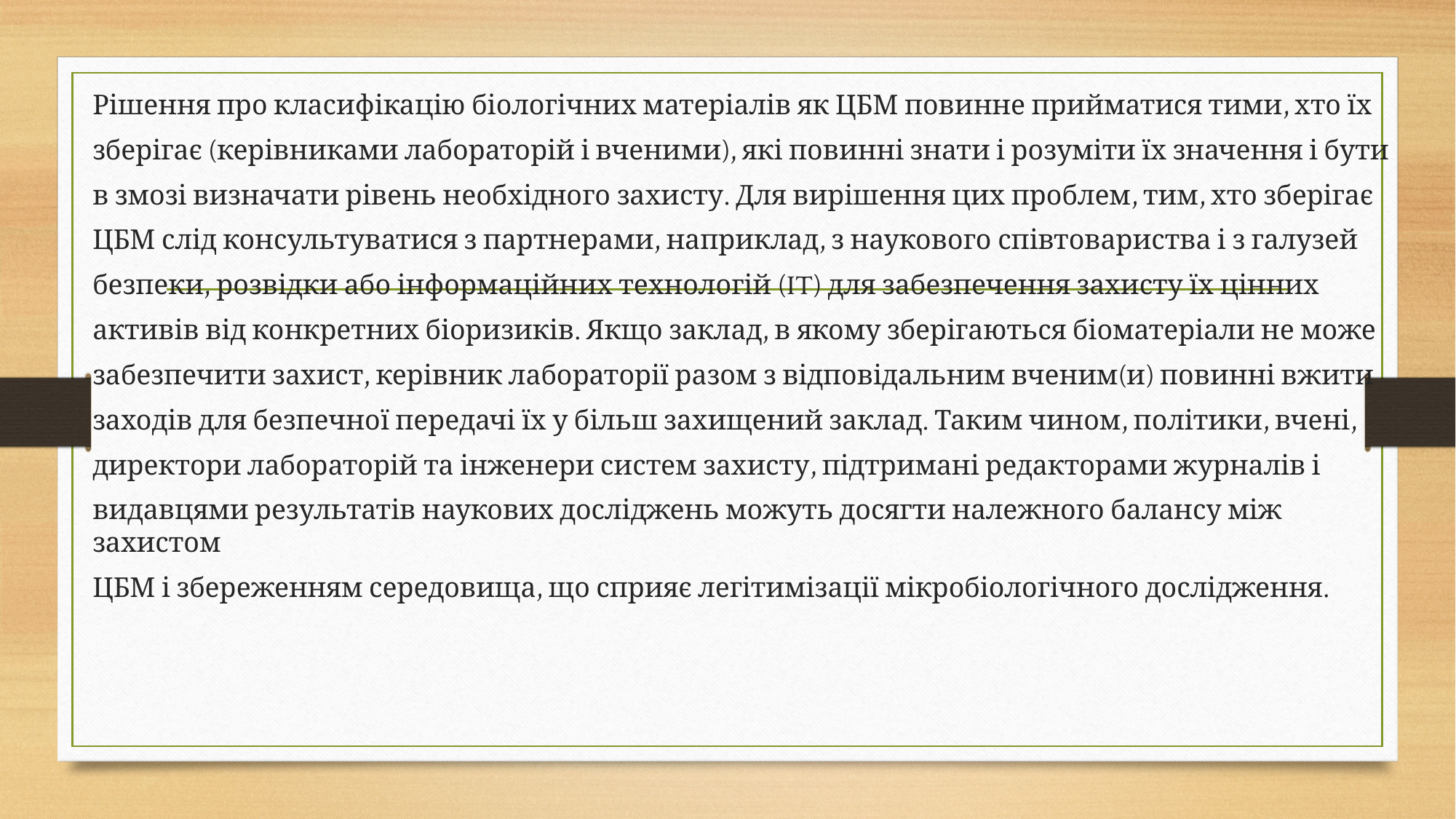

Рішення про класифікацію біологічних матеріалів як ЦБМ повинне прийматися тими, хто їх
зберігає (керівниками лабораторій і вченими), які повинні знати і розуміти їх значення і бути
в змозі визначати рівень необхідного захисту. Для вирішення цих проблем, тим, хто зберігає
ЦБМ слід консультуватися з партнерами, наприклад, з наукового співтовариства і з галузей
безпеки, розвідки або інформаційних технологій (IT) для забезпечення захисту їх цінних
активів від конкретних біоризиків. Якщо заклад, в якому зберігаються біоматеріали не може
забезпечити захист, керівник лабораторії разом з відповідальним вченим(и) повинні вжити
заходів для безпечної передачі їх у більш захищений заклад. Таким чином, політики, вчені,
директори лабораторій та інженери систем захисту, підтримані редакторами журналів і
видавцями результатів наукових досліджень можуть досягти належного балансу між захистом
ЦБМ і збереженням середовища, що сприяє легітимізації мікробіологічного дослідження.